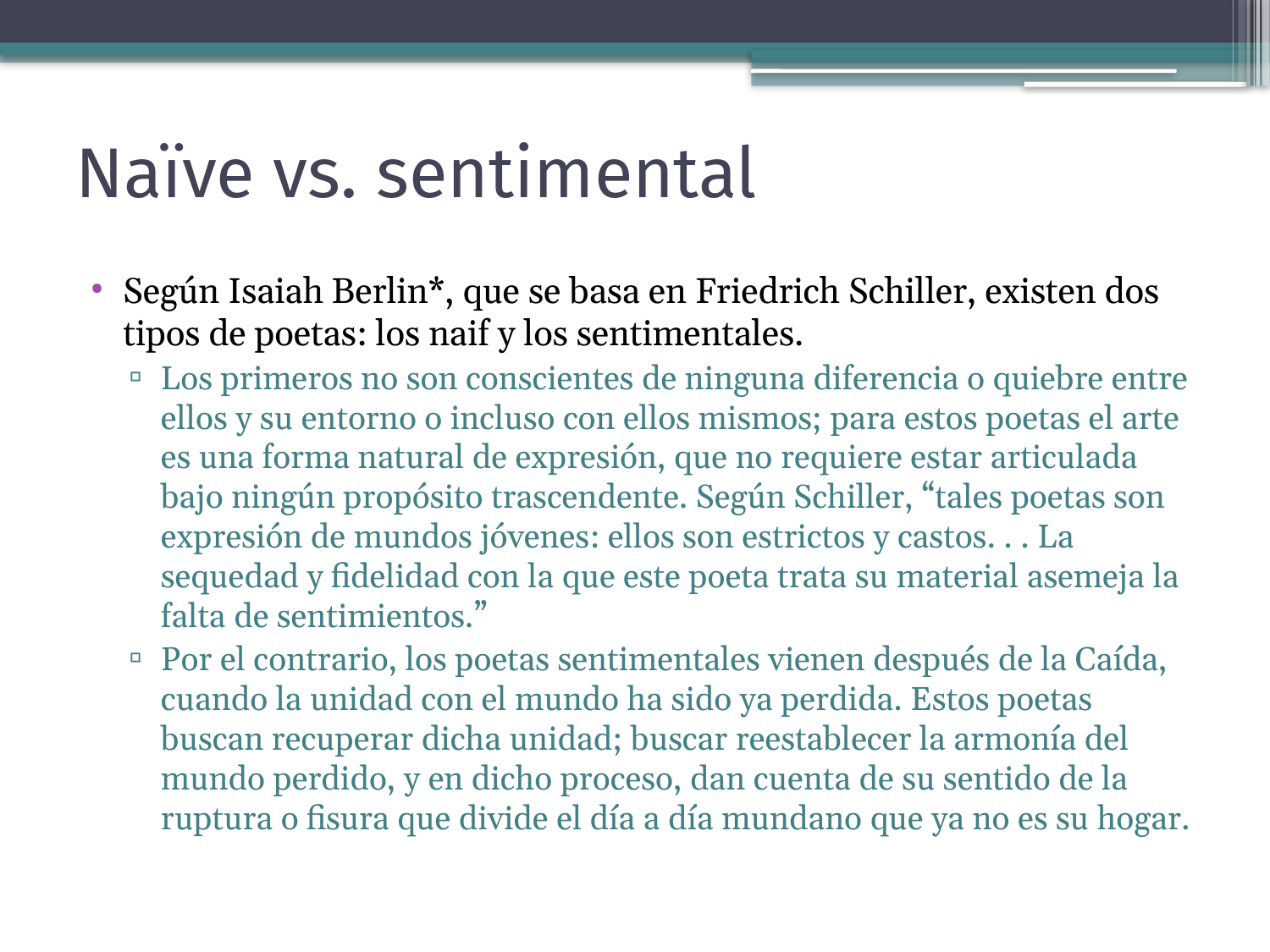

# Naïve vs. sentimental
Según Isaiah Berlin*, que se basa en Friedrich Schiller, existen dos tipos de poetas: los naif y los sentimentales.
Los primeros no son conscientes de ninguna diferencia o quiebre entre ellos y su entorno o incluso con ellos mismos; para estos poetas el arte es una forma natural de expresión, que no requiere estar articulada bajo ningún propósito trascendente. Según Schiller, “tales poetas son expresión de mundos jóvenes: ellos son estrictos y castos. . . La sequedad y fidelidad con la que este poeta trata su material asemeja la falta de sentimientos.”
Por el contrario, los poetas sentimentales vienen después de la Caída, cuando la unidad con el mundo ha sido ya perdida. Estos poetas buscan recuperar dicha unidad; buscar reestablecer la armonía del mundo perdido, y en dicho proceso, dan cuenta de su sentido de la ruptura o fisura que divide el día a día mundano que ya no es su hogar.